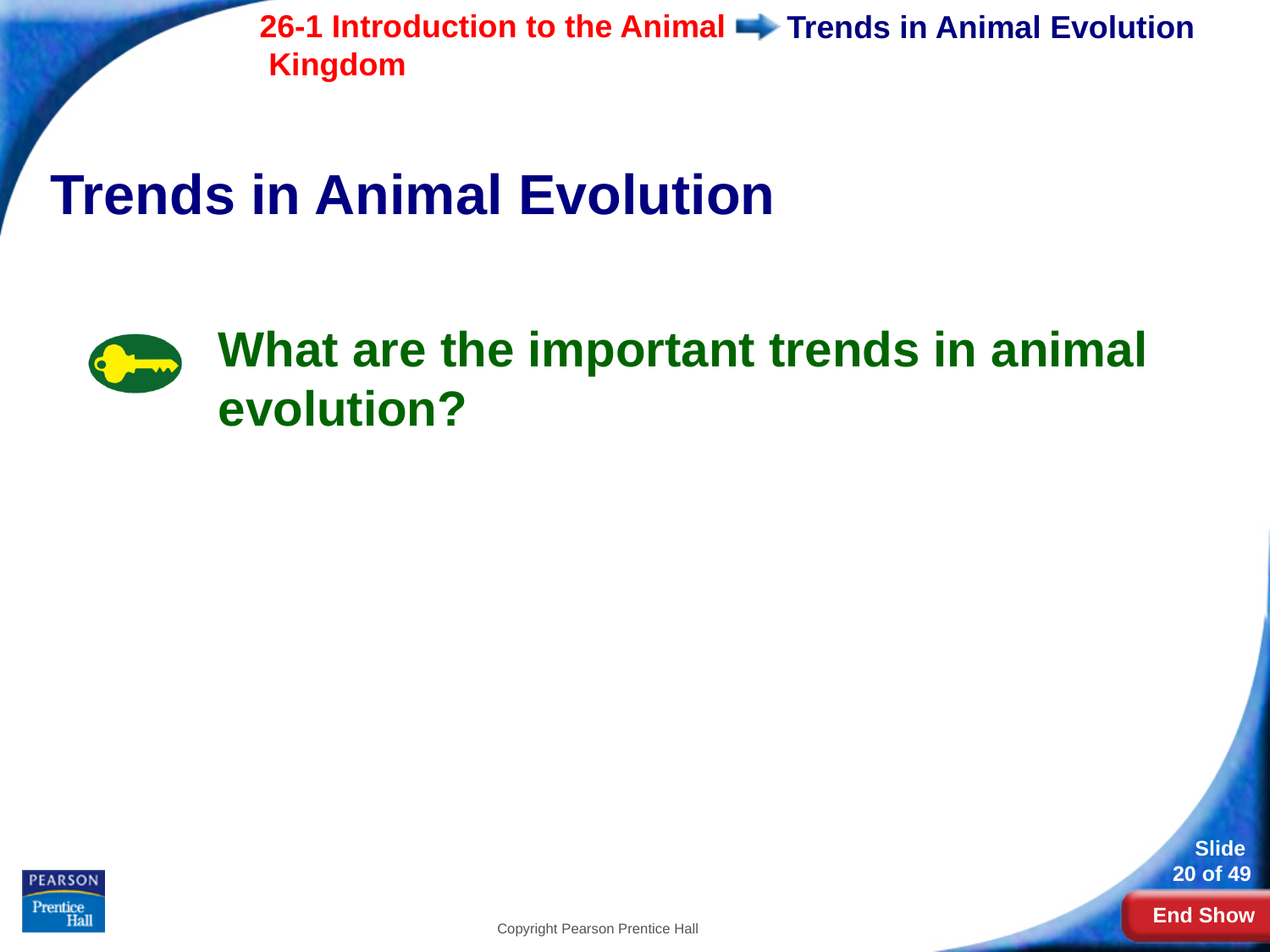

# Trends in Animal Evolution
Trends in Animal Evolution
What are the important trends in animal evolution?

Copyright Pearson Prentice Hall